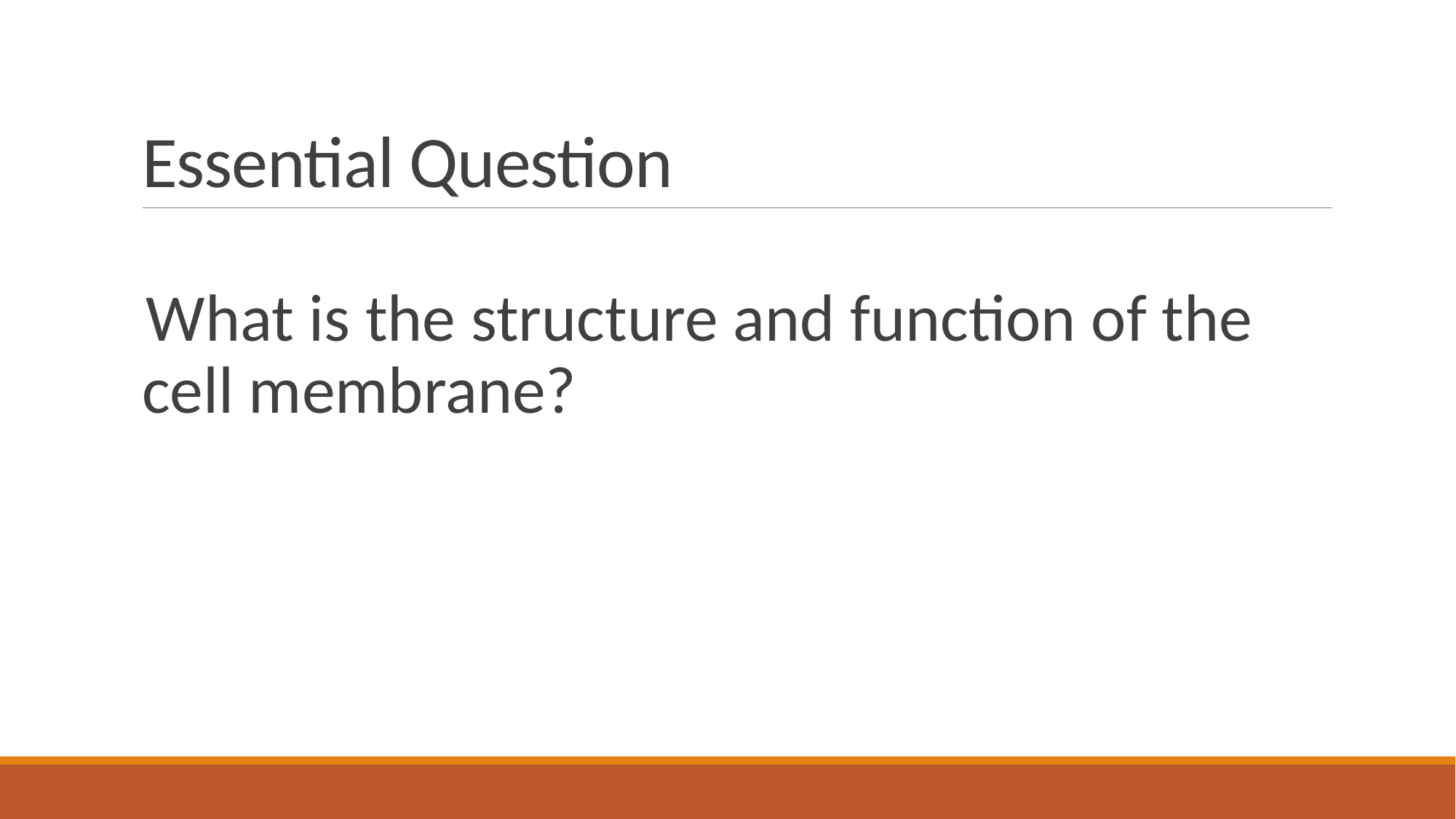

# Essential Question

What is the structure and function of the cell membrane?